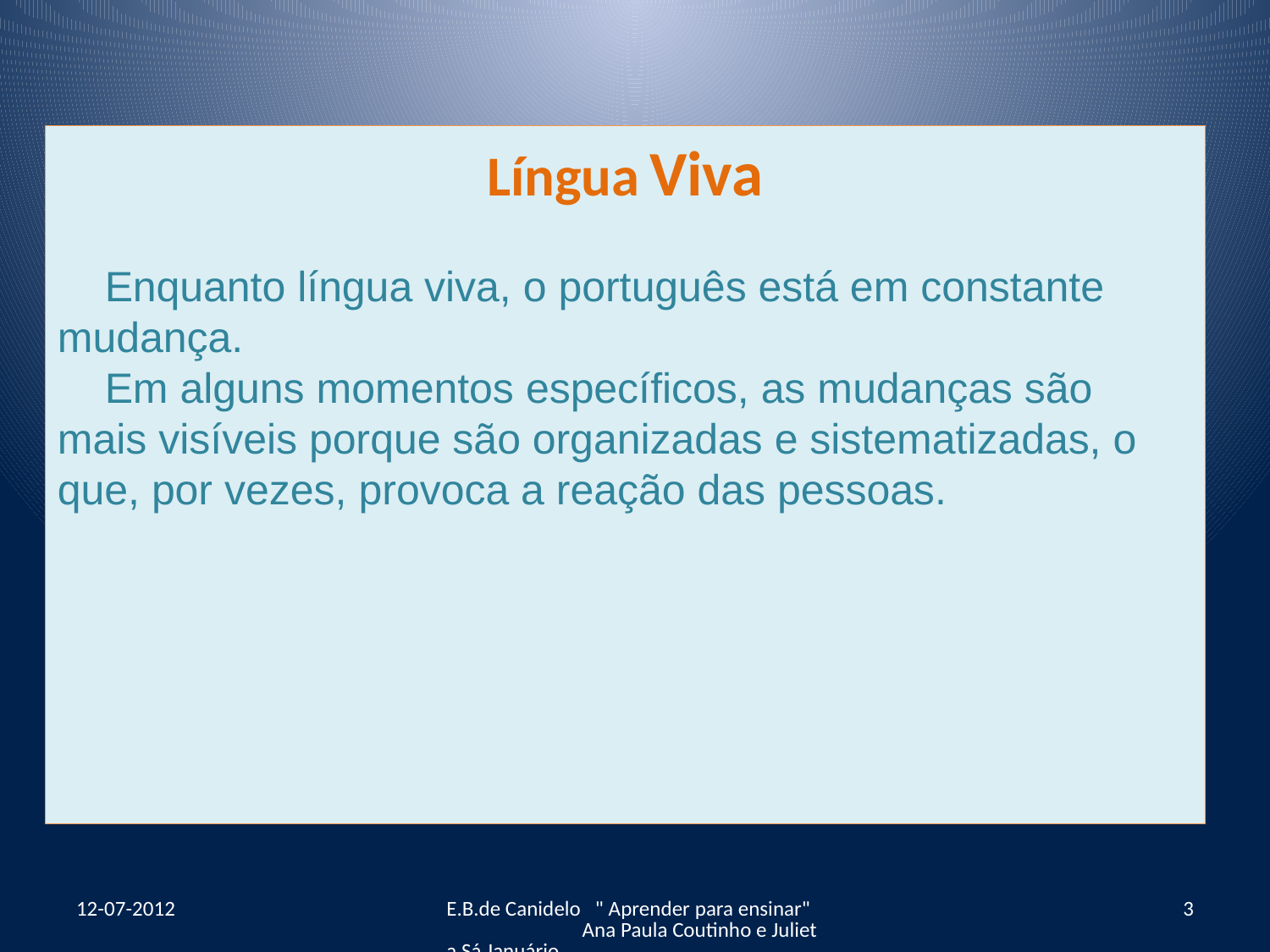

Língua Viva

    Enquanto língua viva, o português está em constante mudança.
    Em alguns momentos específicos, as mudanças são mais visíveis porque são organizadas e sistematizadas, o que, por vezes, provoca a reação das pessoas.

12-07-2012
E.B.de Canidelo   " Aprender para ensinar"                              Ana Paula Coutinho e Julieta Sá Januário
3